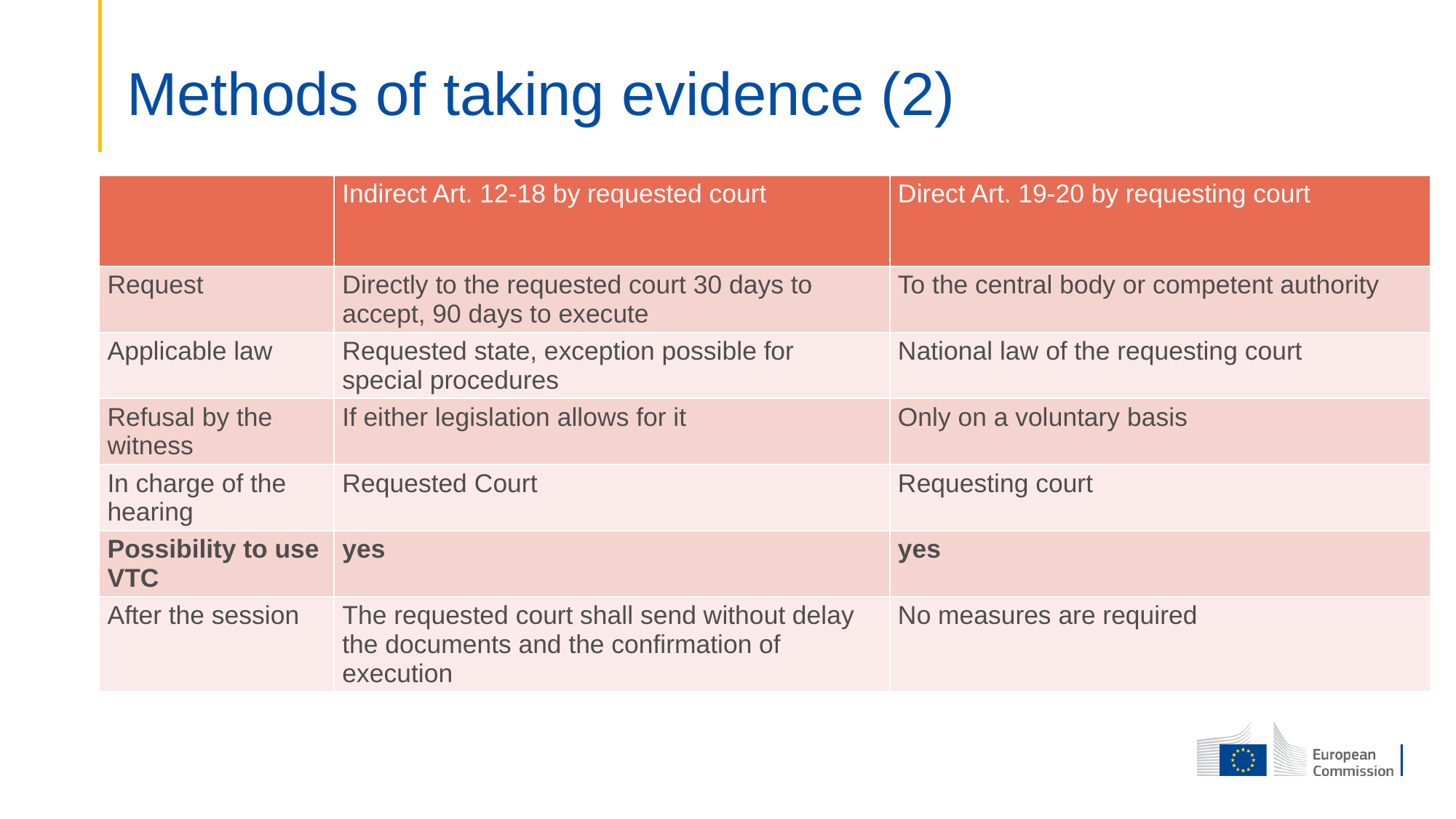

Methods of taking evidence (2)
|  | Indirect Art. 12-18 by requested court | Direct Art. 19-20 by requesting court |
| --- | --- | --- |
| Request | Directly to the requested court 30 days to accept, 90 days to execute | To the central body or competent authority |
| Applicable law | Requested state, exception possible for special procedures | National law of the requesting court |
| Refusal by the witness | If either legislation allows for it | Only on a voluntary basis |
| In charge of the hearing | Requested Court | Requesting court |
| Possibility to use VTC | yes | yes |
| After the session | The requested court shall send without delay the documents and the confirmation of execution | No measures are required |